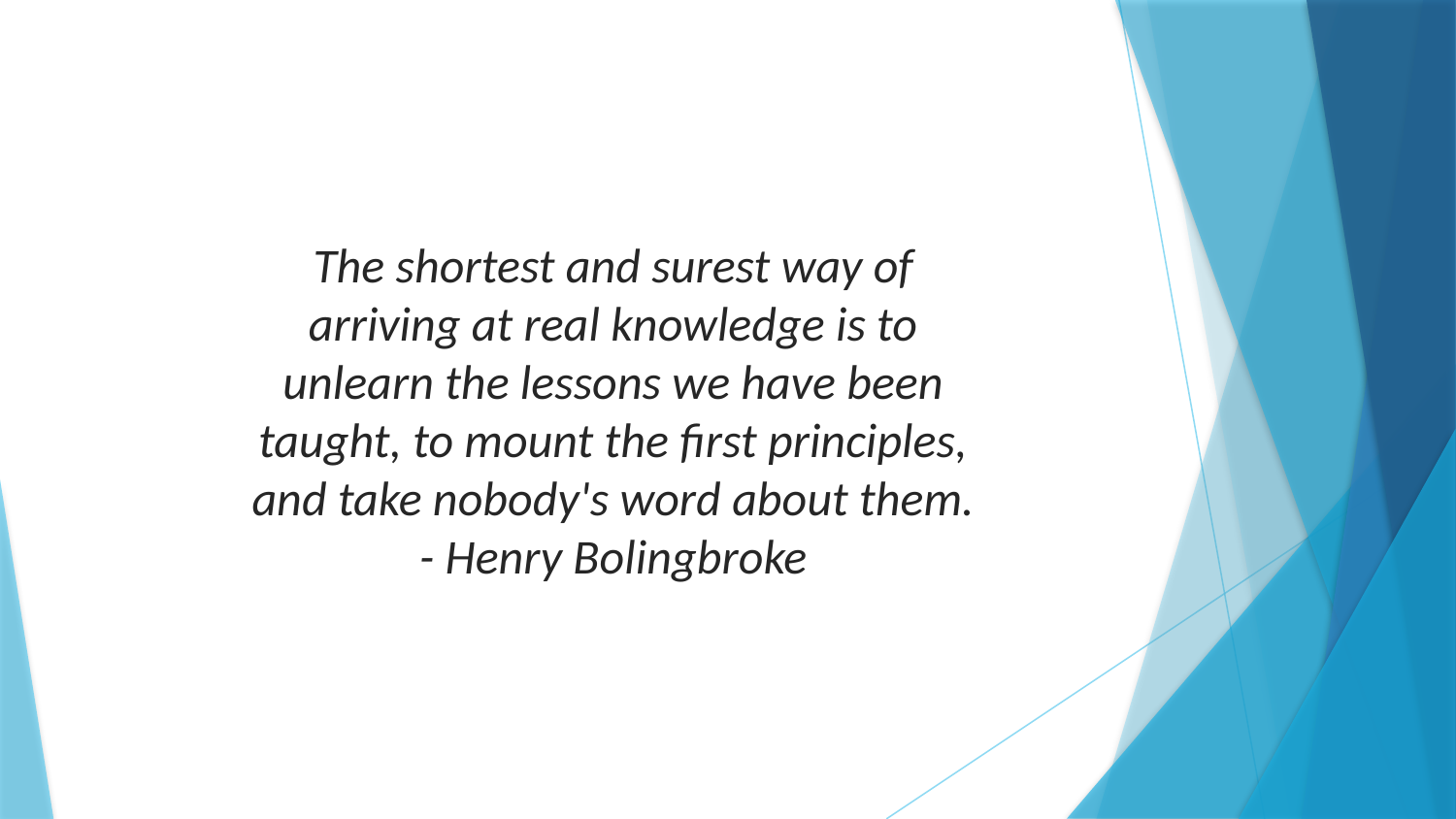

The shortest and surest way of arriving at real knowledge is to unlearn the lessons we have been taught, to mount the first principles, and take nobody's word about them.
- Henry Bolingbroke